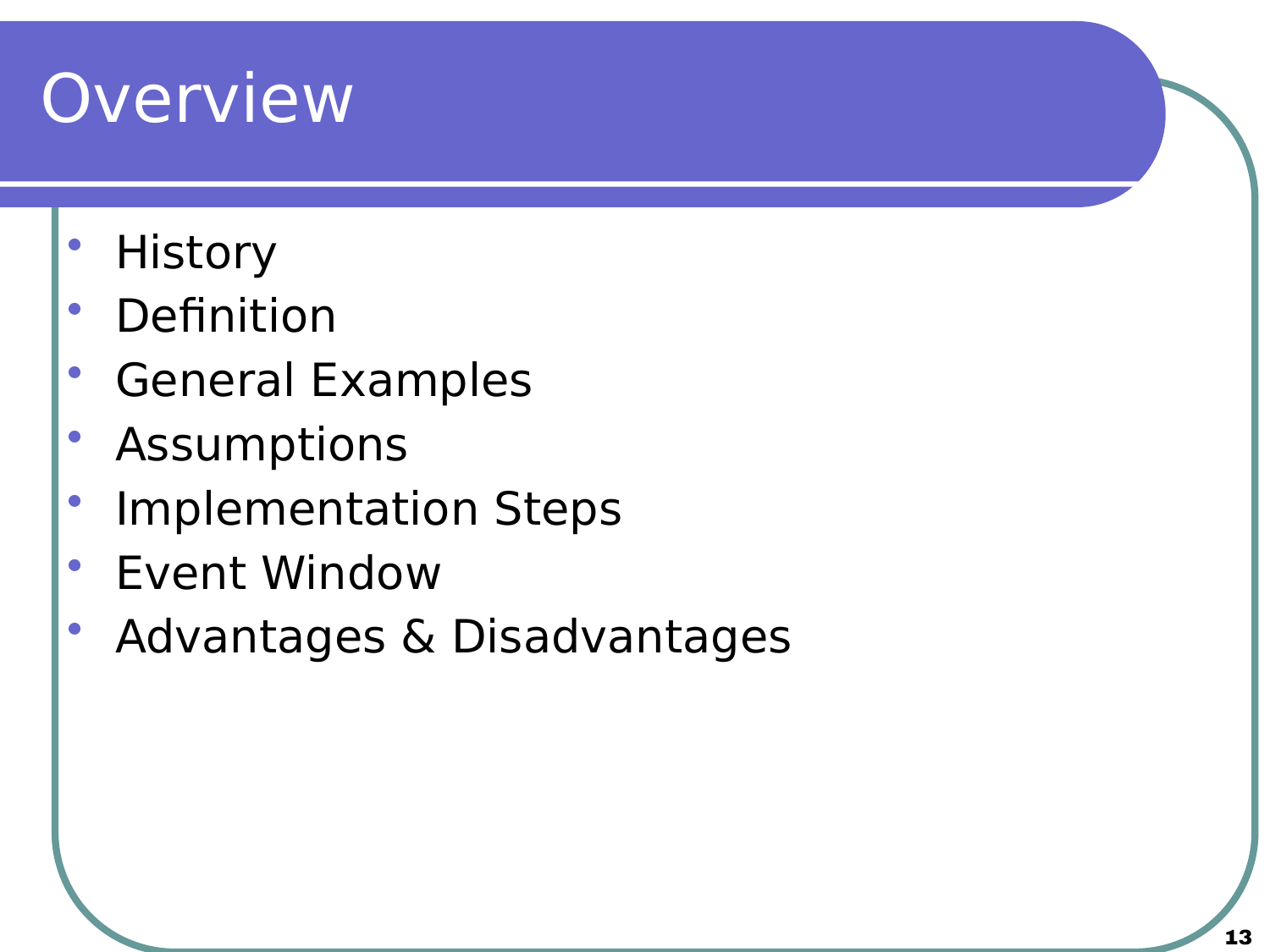

# Overview
History
Definition
General Examples
Assumptions
Implementation Steps
Event Window
Advantages & Disadvantages
13